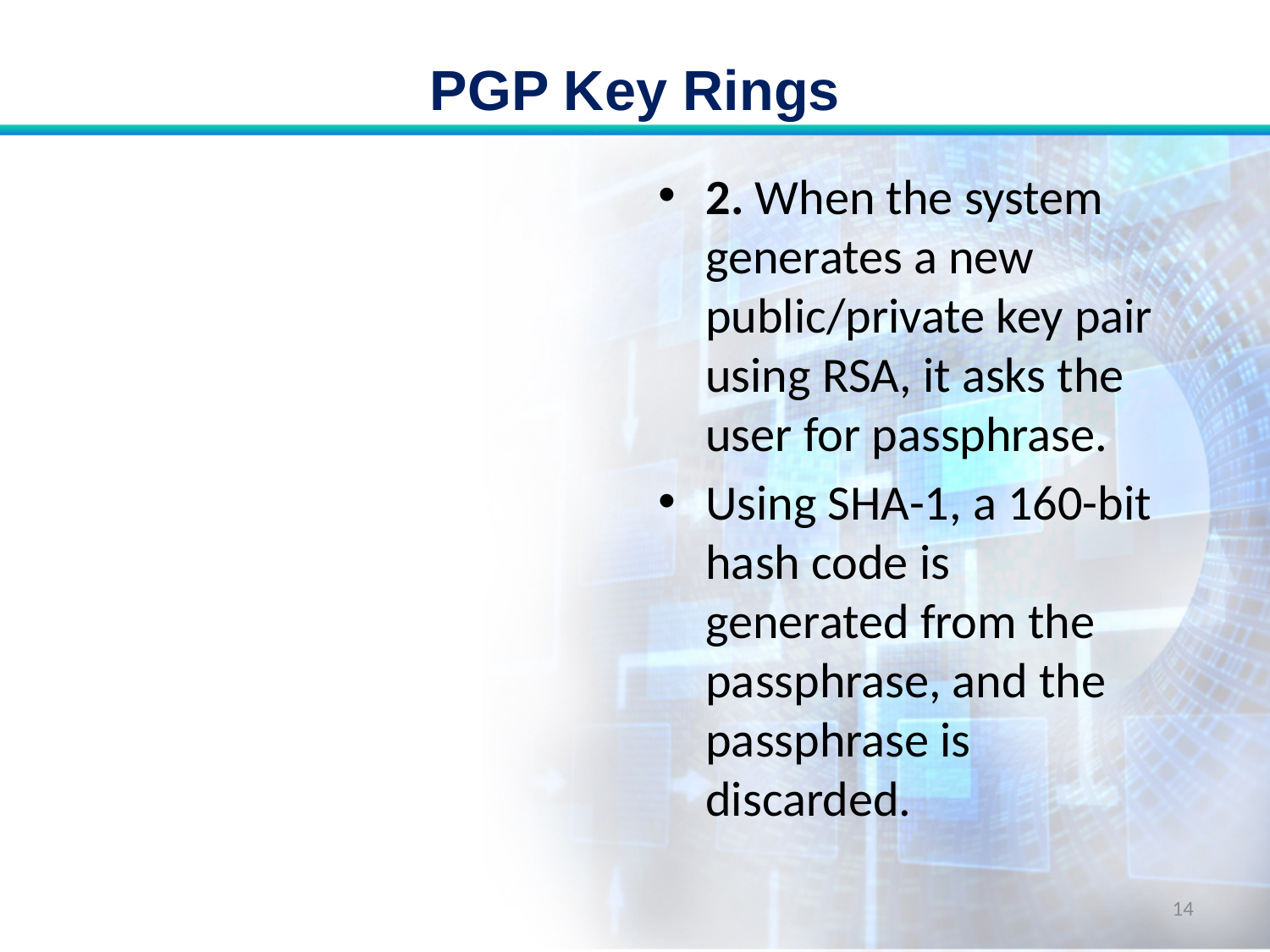

# PGP Key Rings
2. When the system generates a new public/private key pair using RSA, it asks the user for passphrase.
Using SHA-1, a 160-bit hash code is generated from the passphrase, and the passphrase is discarded.
14